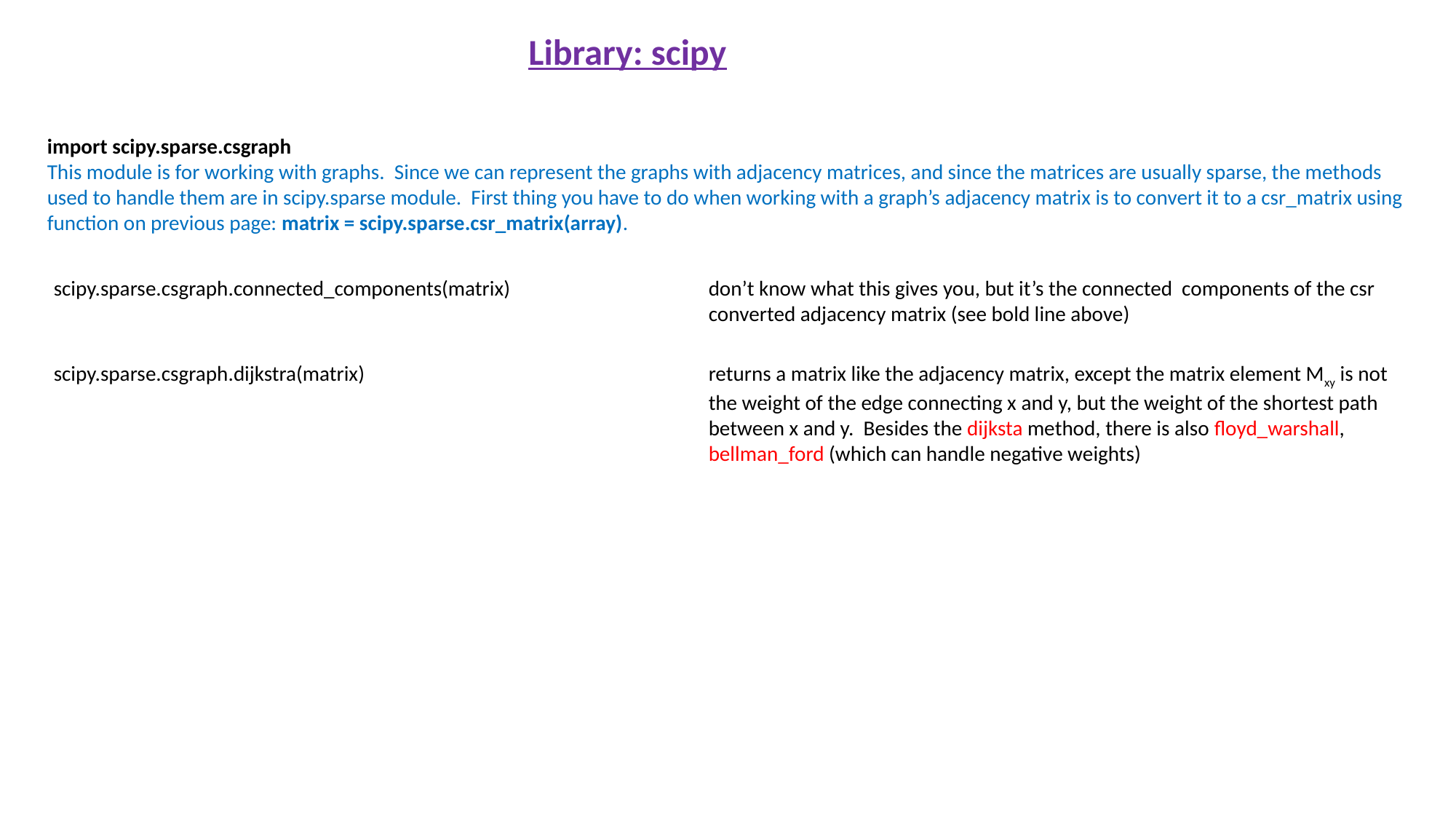

Library: scipy
import scipy.sparse.csgraph
This module is for working with graphs.  Since we can represent the graphs with adjacency matrices, and since the matrices are usually sparse, the methods used to handle them are in scipy.sparse module.  First thing you have to do when working with a graph’s adjacency matrix is to convert it to a csr_matrix using function on previous page: matrix = scipy.sparse.csr_matrix(array).
scipy.sparse.csgraph.connected_components(matrix)		don’t know what this gives you, but it’s the connected  components of the csr
						converted adjacency matrix (see bold line above)
scipy.sparse.csgraph.dijkstra(matrix)				returns a matrix like the adjacency matrix, except the matrix element Mxy is not
						the weight of the edge connecting x and y, but the weight of the shortest path
						between x and y.  Besides the dijksta method, there is also floyd_warshall,
						bellman_ford (which can handle negative weights)